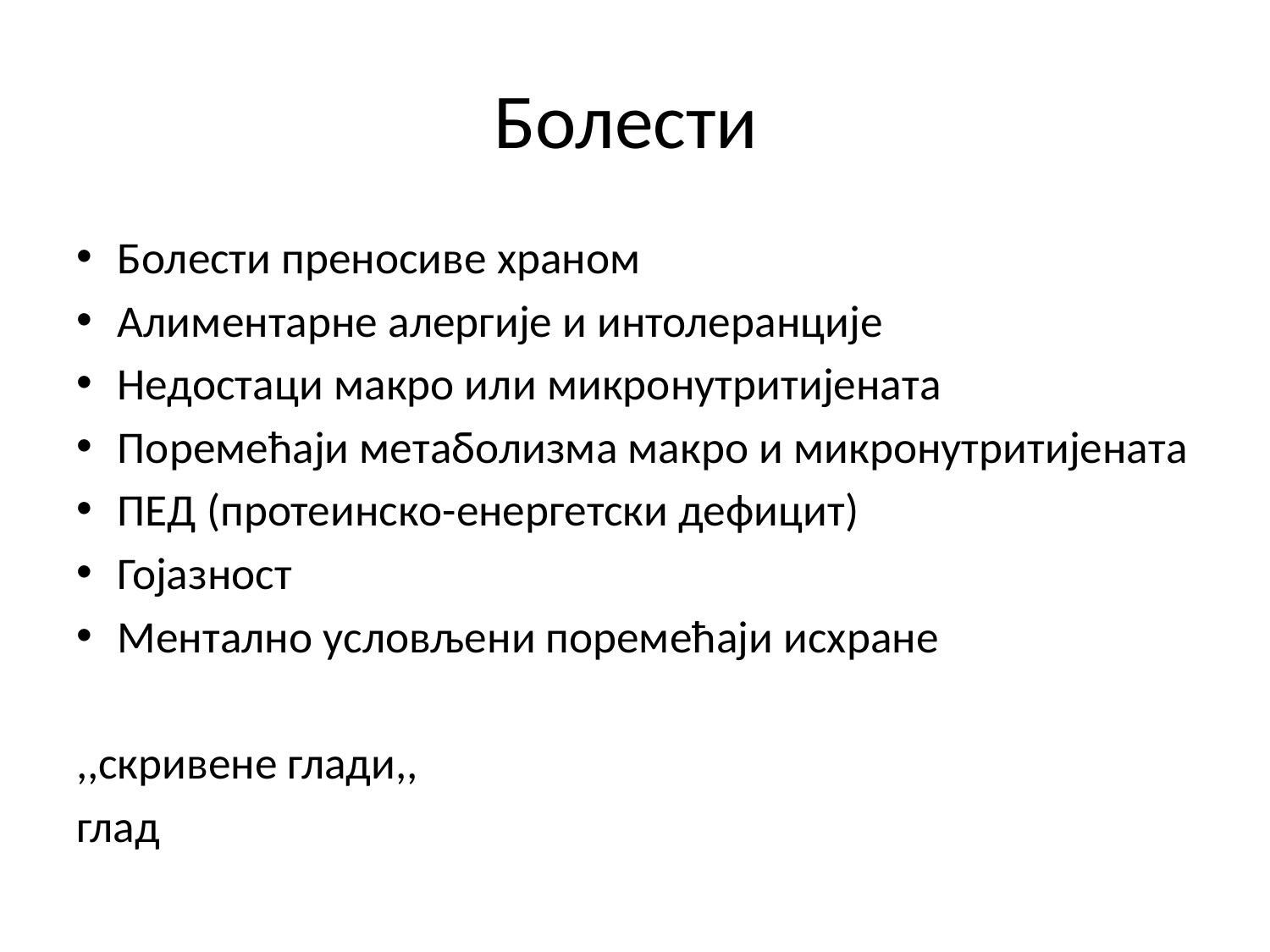

# Болести
Болести преносиве храном
Алиментарне алергије и интолеранције
Недостаци макро или микронутритијената
Поремећаји метаболизма макро и микронутритијената
ПЕД (протеинско-енергетски дефицит)
Гојазност
Ментално условљени поремећаји исхране

,,скривене глади,,
глад